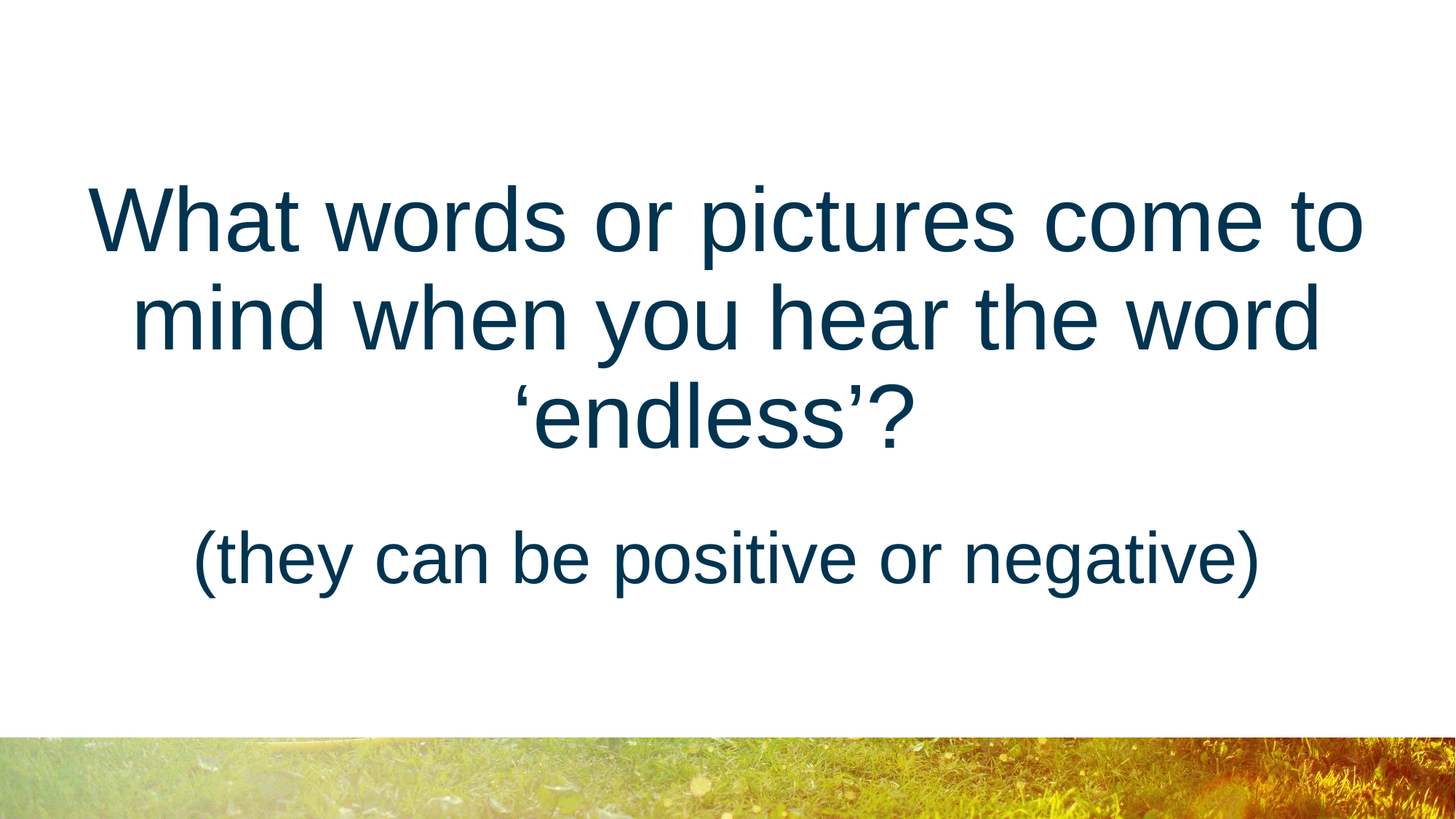

# What words or pictures come to mind when you hear the word ‘endless’? (they can be positive or negative)